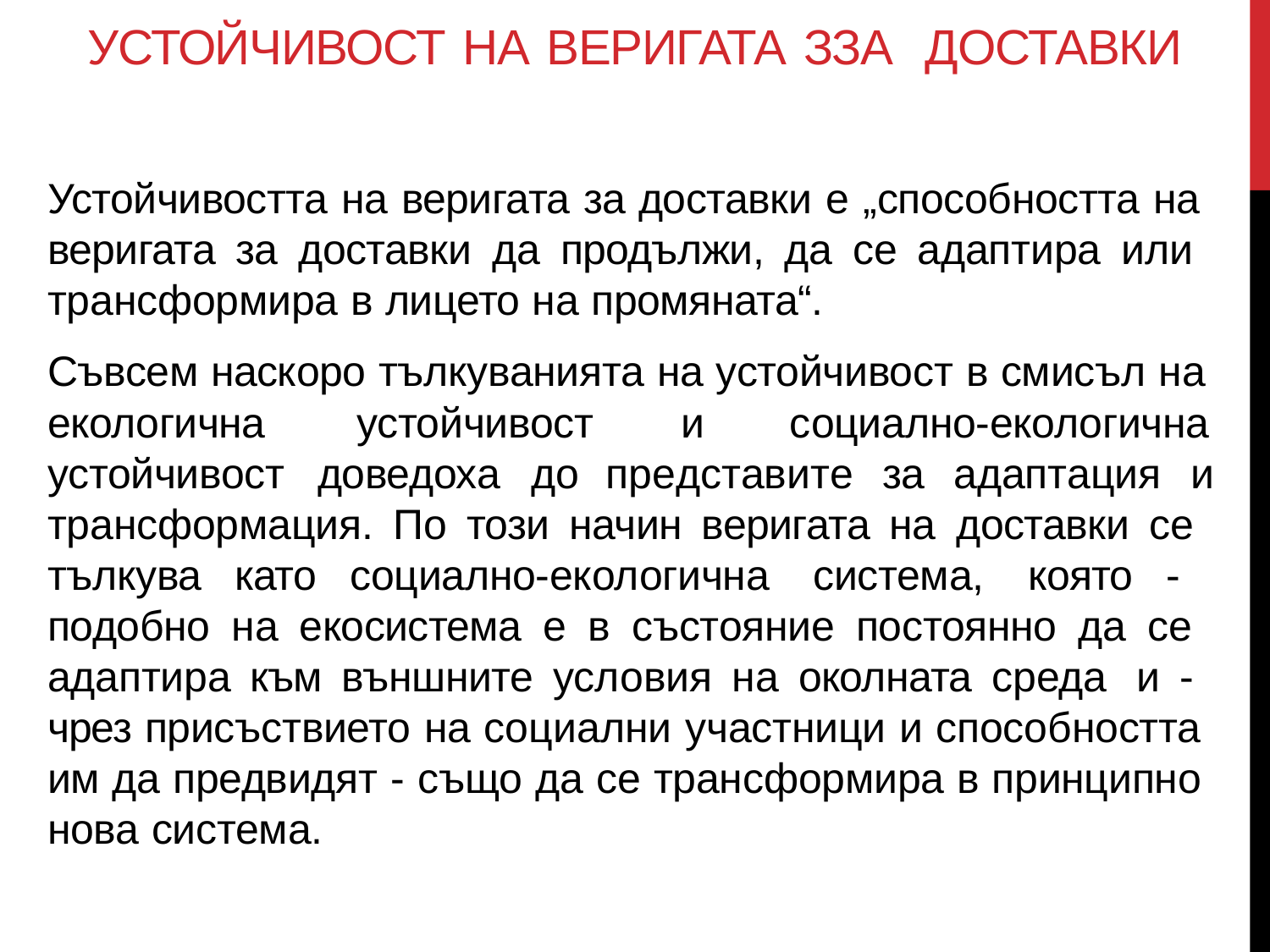

# УСТОЙЧИВОСТ НА ВЕРИГАТА ЗЗА  ДОСТАВКИ
Устойчивостта на веригата за доставки е „способността на  веригата за доставки да продължи, да се адаптира или  трансформира в лицето на промяната“.
Съвсем наскоро тълкуванията на устойчивост в смисъл на
екологична	устойчивост	и	социално-екологична
устойчивост	доведоха	до
представите	за	адаптация	и
трансформация. По този начин веригата на доставки се  тълкува като социално-екологична система, която -  подобно на екосистема е в състояние постоянно да се  адаптира към външните условия на околната среда и -  чрез присъствието на социални участници и способността  им да предвидят - също да се трансформира в принципно  нова система.